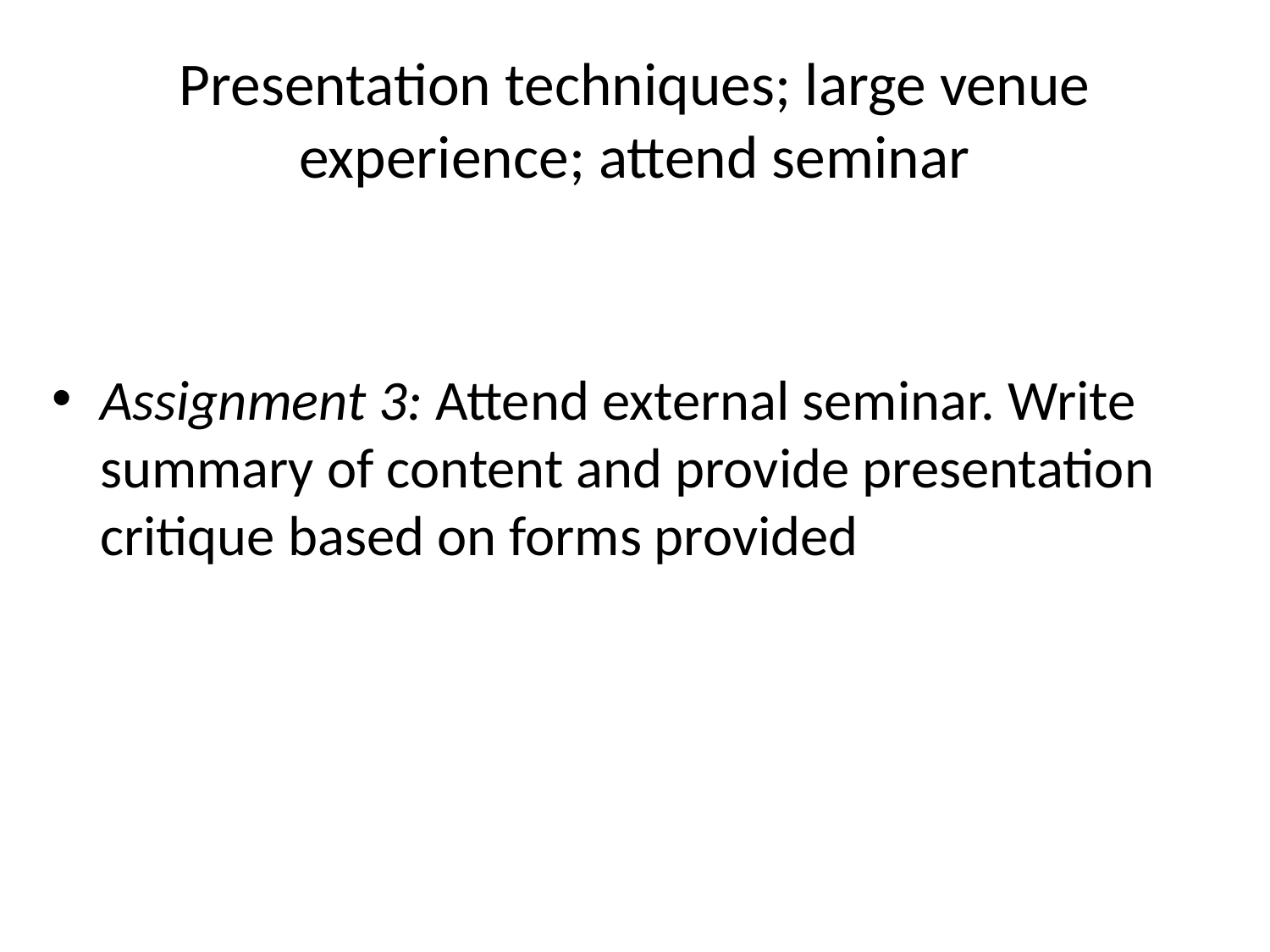

# Presentation techniques; large venue experience; attend seminar
Assignment 3: Attend external seminar. Write summary of content and provide presentation critique based on forms provided